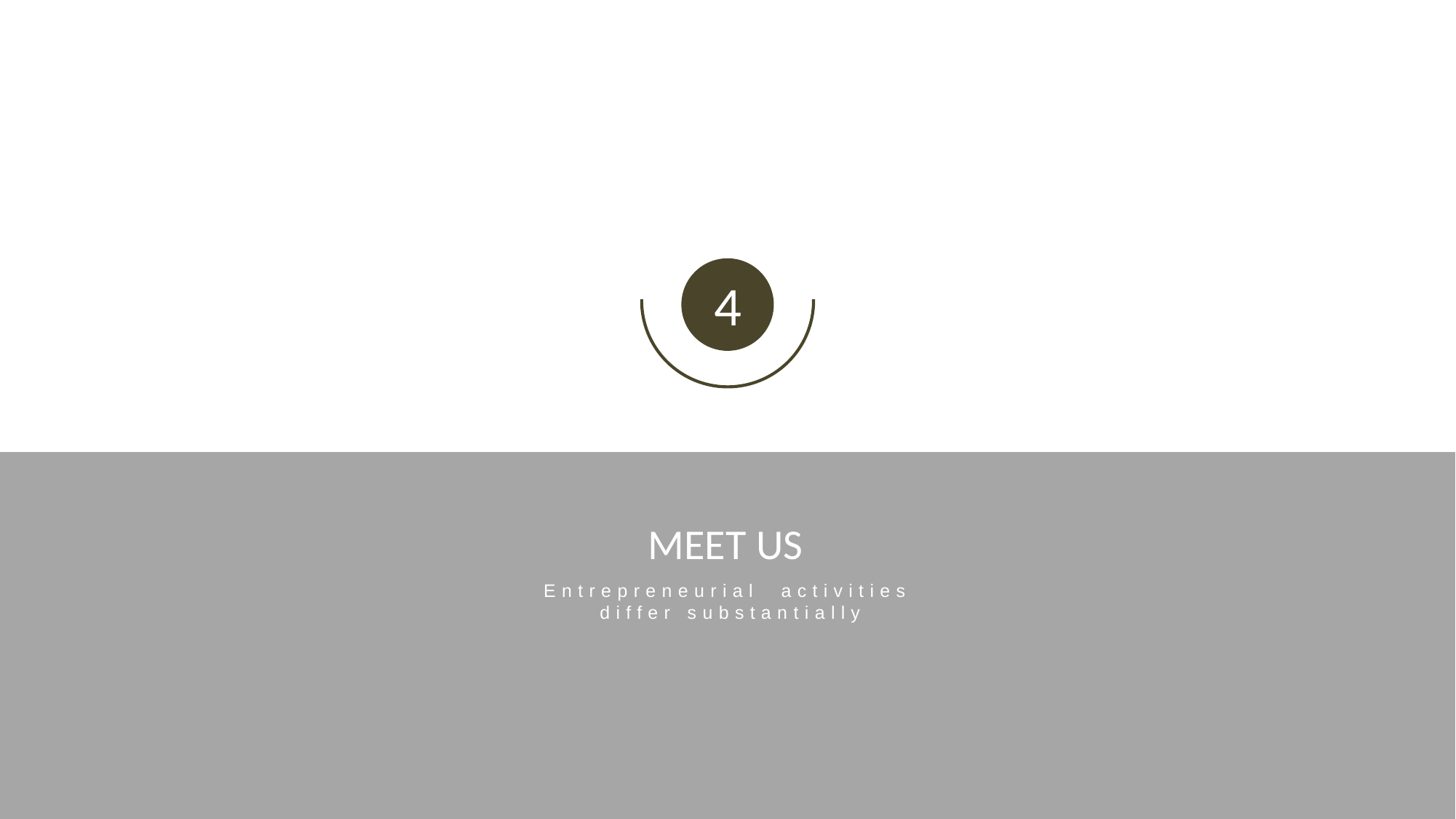

4

MEET US
Entrepreneurial  activities
differ substantially